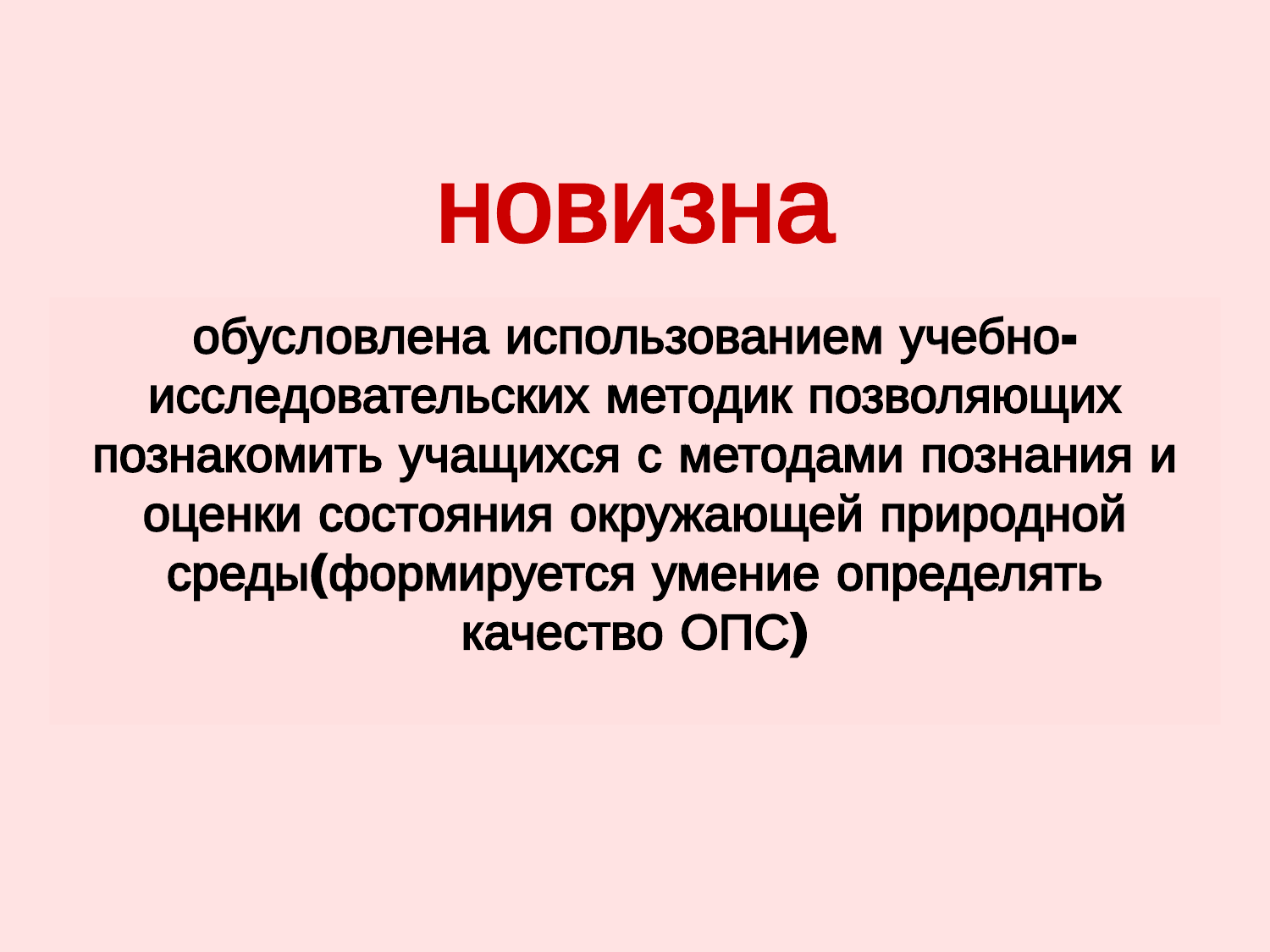

новизна
обусловлена использованием учебно-исследовательских методик позволяющих познакомить учащихся с методами познания и оценки состояния окружающей природной среды(формируется умение определять качество ОПС)